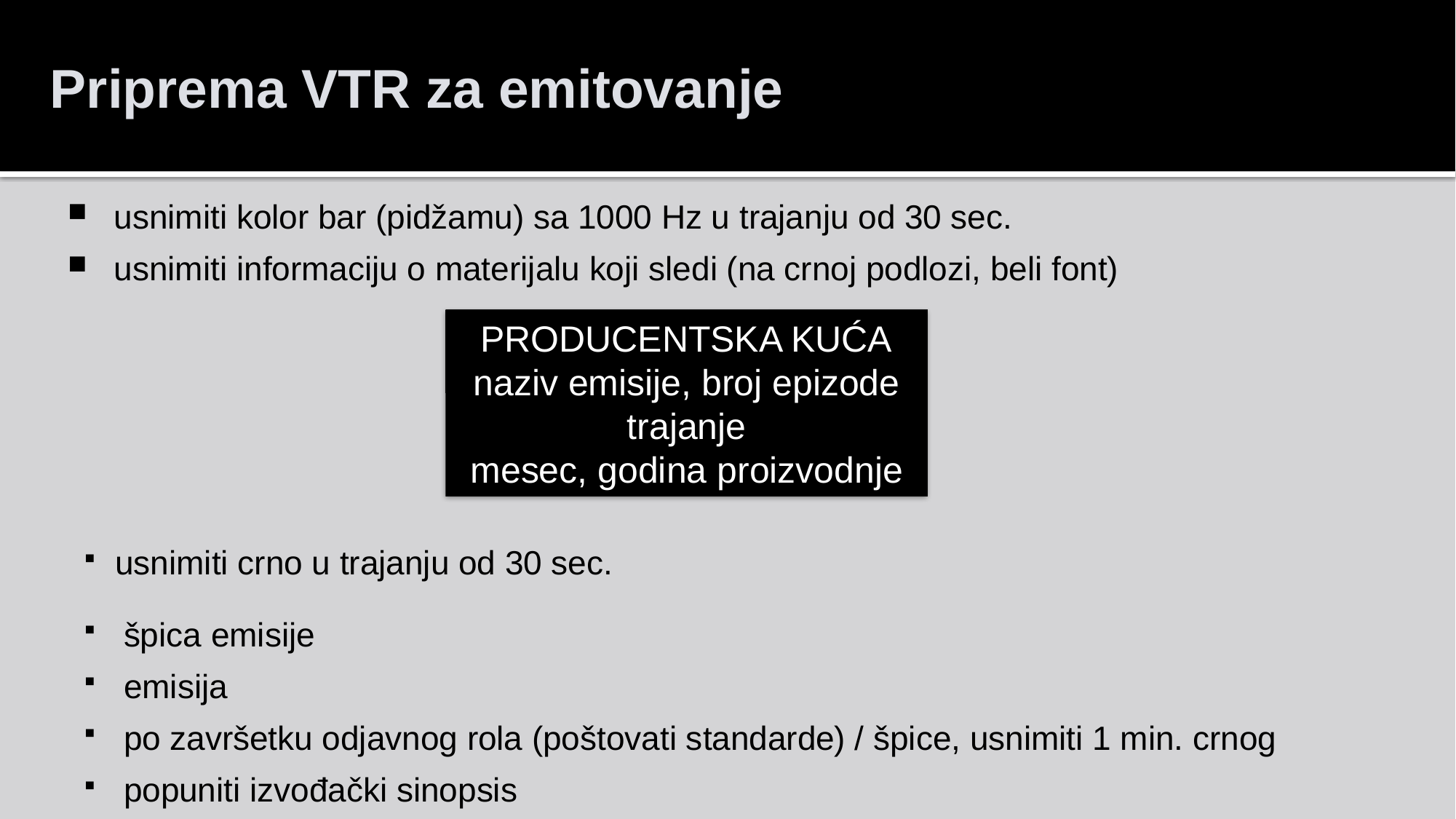

Priprema VTR za emitovanje

usnimiti kolor bar (pidžamu) sa 1000 Hz u trajanju od 30 sec.

usnimiti informaciju o materijalu koji sledi (na crnoj podlozi, beli font)

usnimiti crno u trajanju od 30 sec.

špica emisije

emisija

po završetku odjavnog rola (poštovati standarde) / špice, usnimiti 1 min. crnog

popuniti izvođački sinopsis

 PRODUCENTSKA KUĆA
naziv emisije, broj epizode
trajanje
mesec, godina proizvodnje